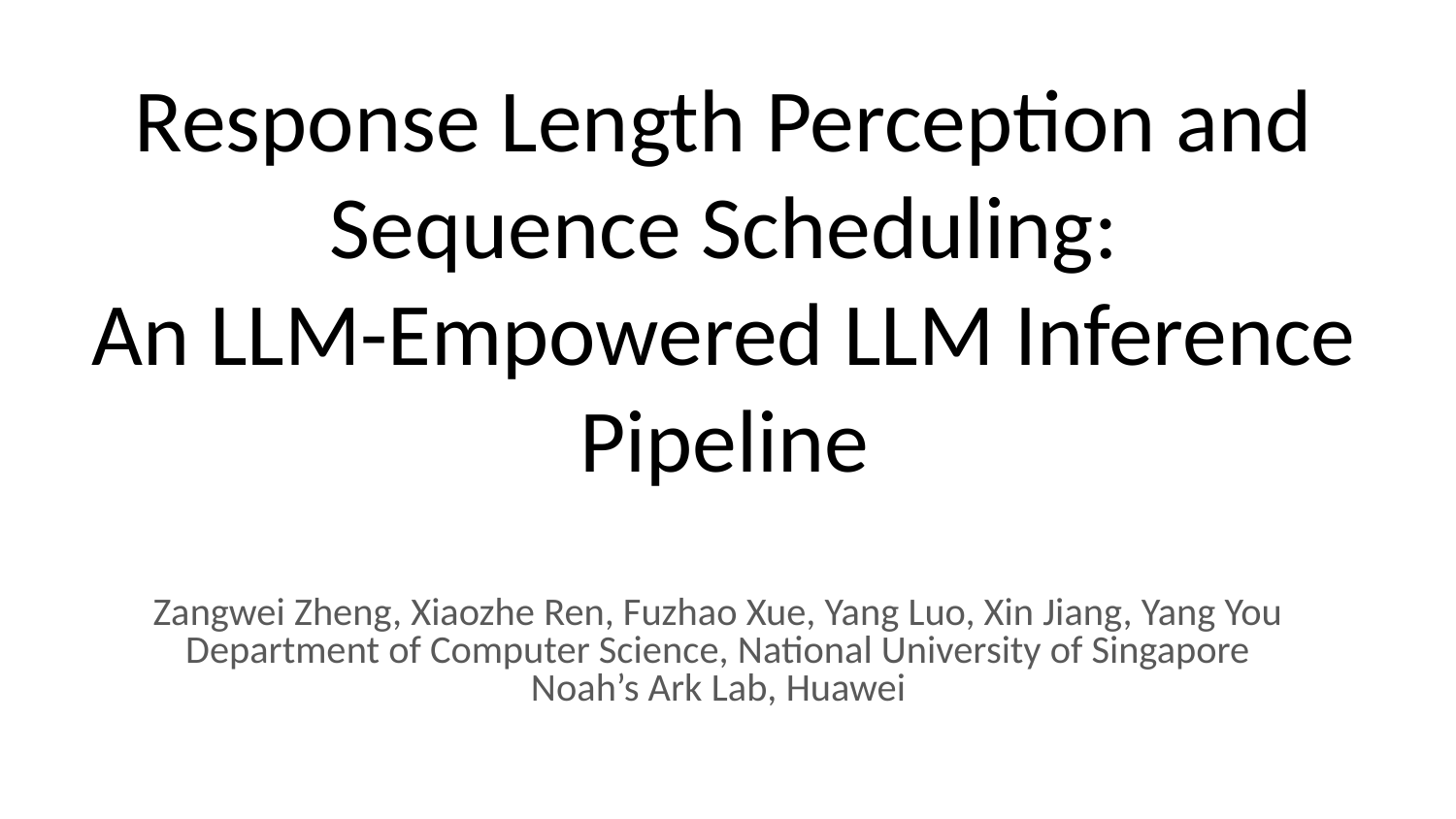

# Response Length Perception and Sequence Scheduling:
An LLM-Empowered LLM Inference Pipeline
Zangwei Zheng, Xiaozhe Ren, Fuzhao Xue, Yang Luo, Xin Jiang, Yang You
Department of Computer Science, National University of Singapore
Noah’s Ark Lab, Huawei